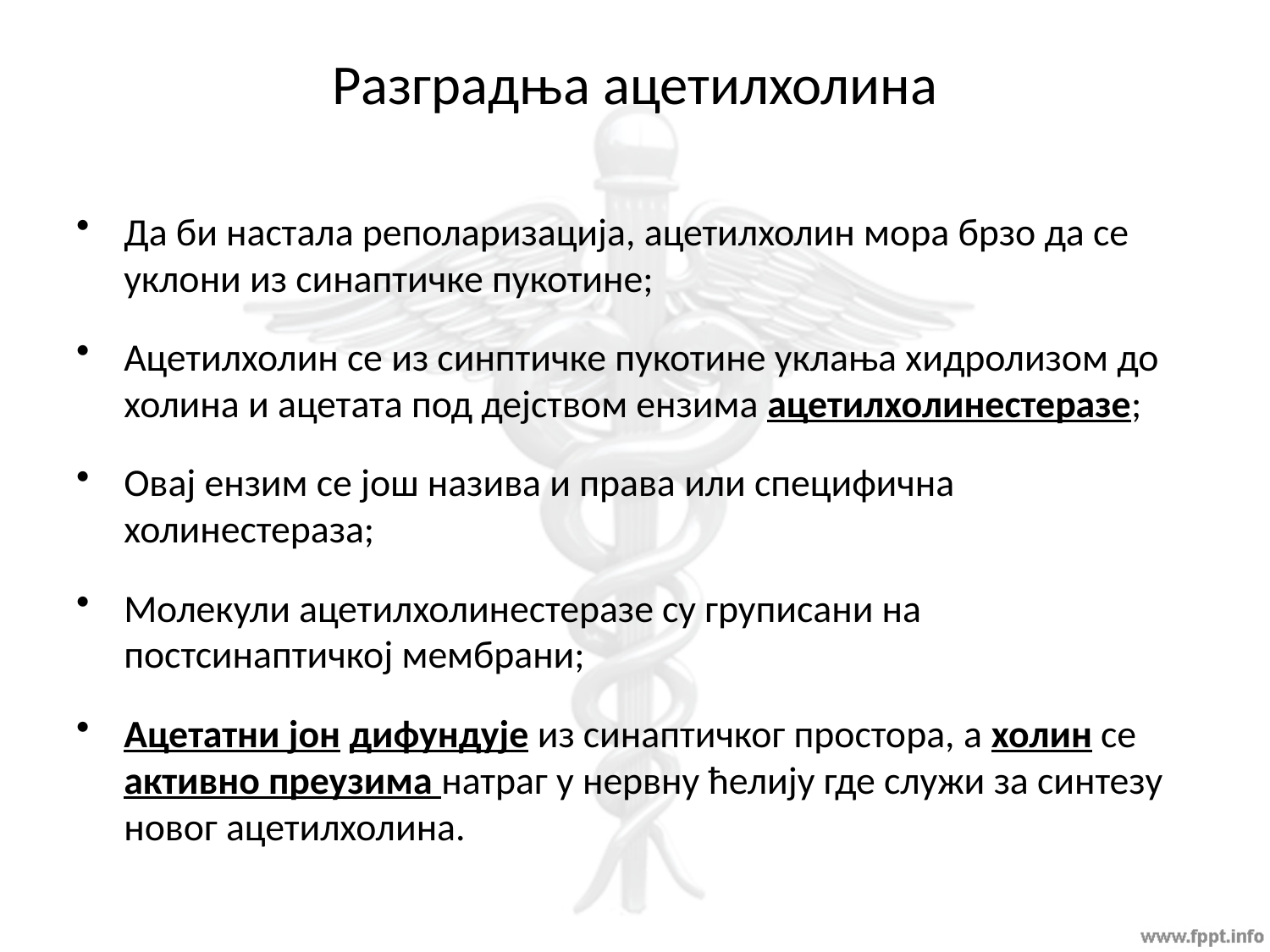

# Разградња ацетилхолина

Да би настала реполаризација, ацетилхолин мора брзо да се уклони из синаптичке пукотине;

Ацетилхолин се из синптичке пукотине уклања хидролизом до холина и ацетата под дејством ензима ацетилхолинестеразе;

Овај ензим се још назива и права или специфична холинестераза;

Молекули ацетилхолинестеразе су груписани на постсинаптичкој мембрани;

Ацетатни јон дифундује из синаптичког простора, а холин се активно преузима натраг у нервну ћелију где служи за синтезу новог ацетилхолина.